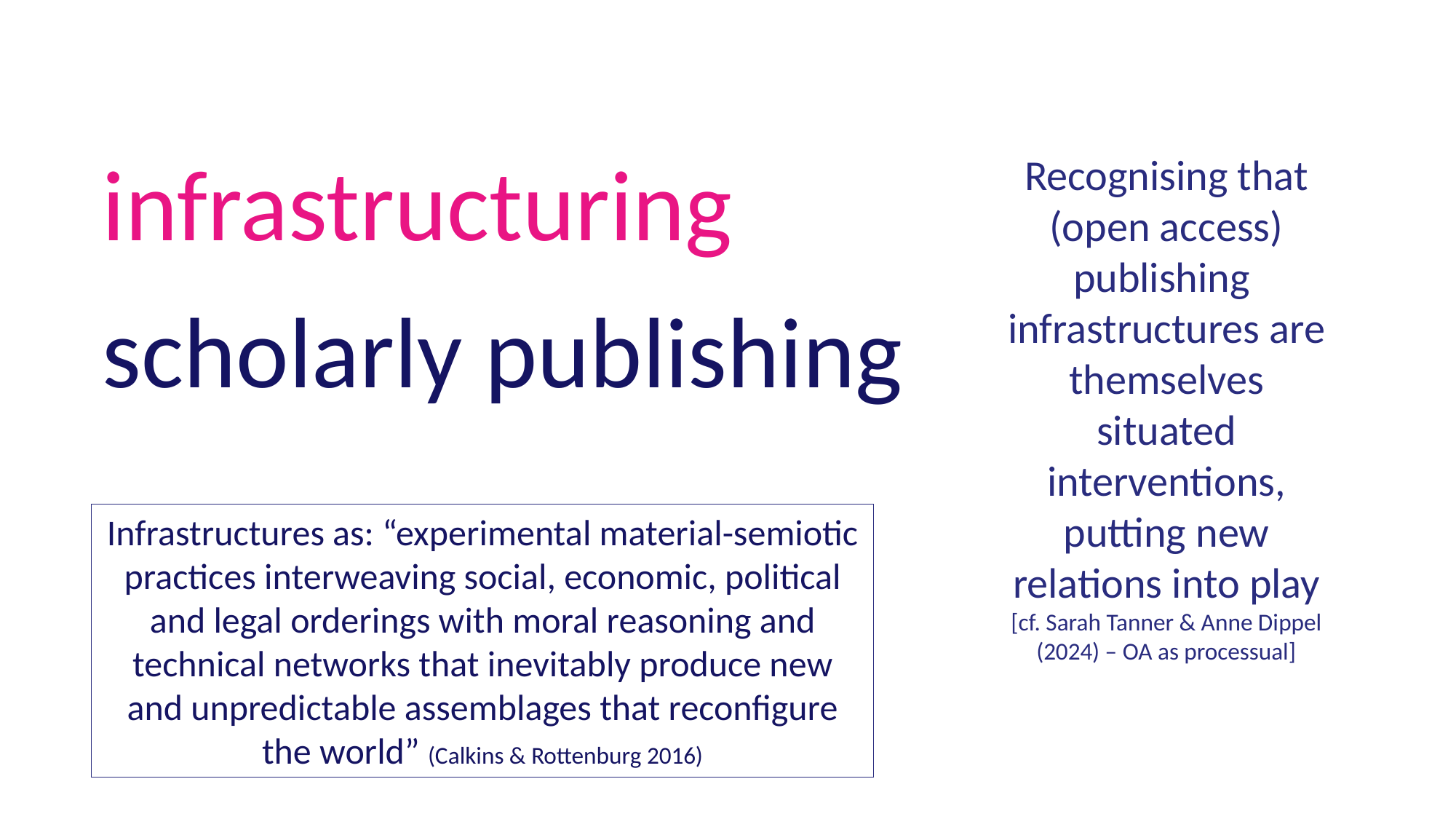

infrastructuring
Recognising that (open access) publishing  infrastructures are themselves situated interventions, putting new relations into play
[cf. Sarah Tanner & Anne Dippel (2024) – OA as processual]
scholarly publishing
Infrastructures as: “experimental material-semiotic practices interweaving social, economic, political and legal orderings with moral reasoning and technical networks that inevitably produce new and unpredictable assemblages that reconfigure the world” (Calkins & Rottenburg 2016)